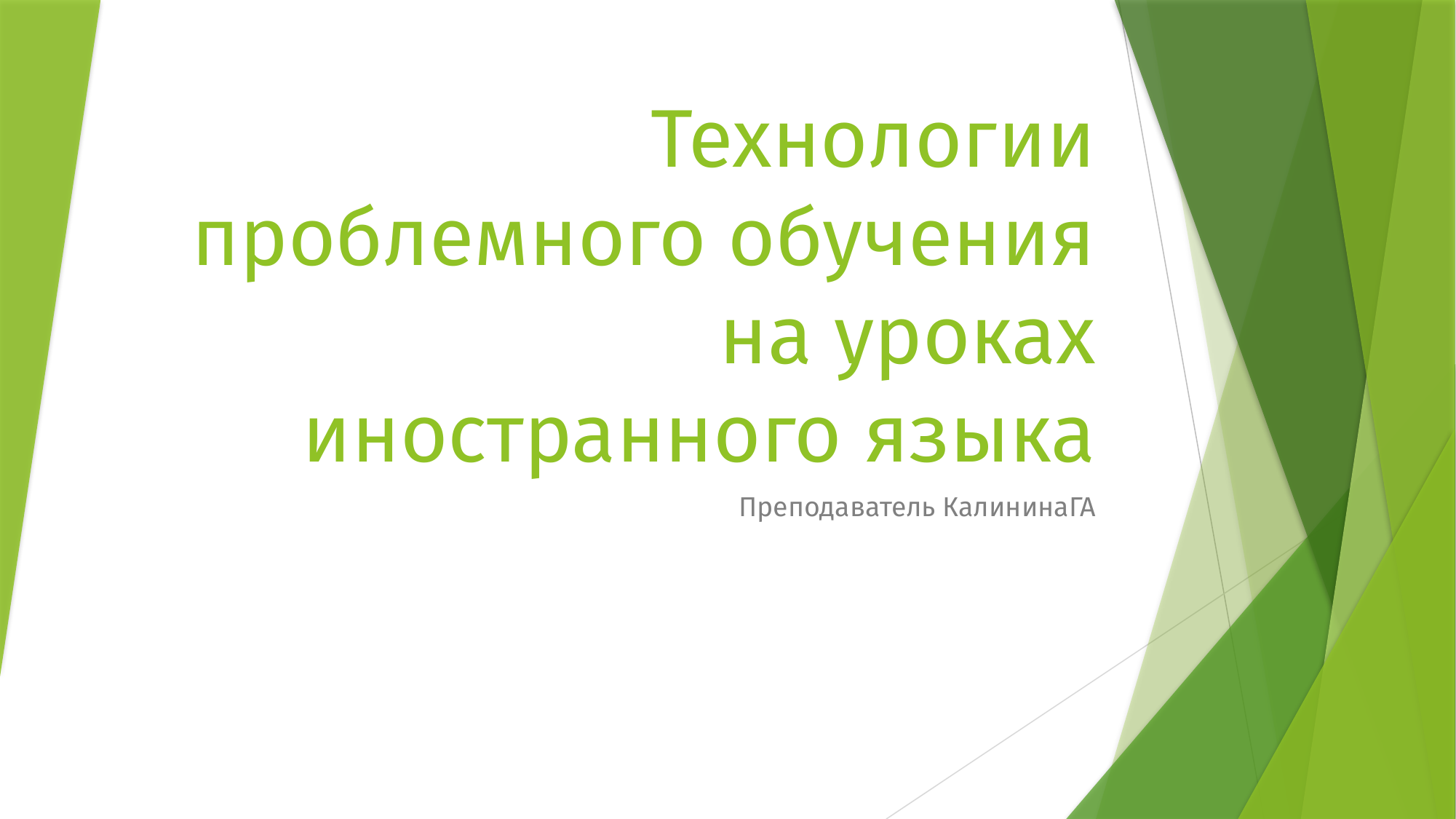

# Технологии проблемного обучения на уроках иностранного языка
Преподаватель КалининаГА